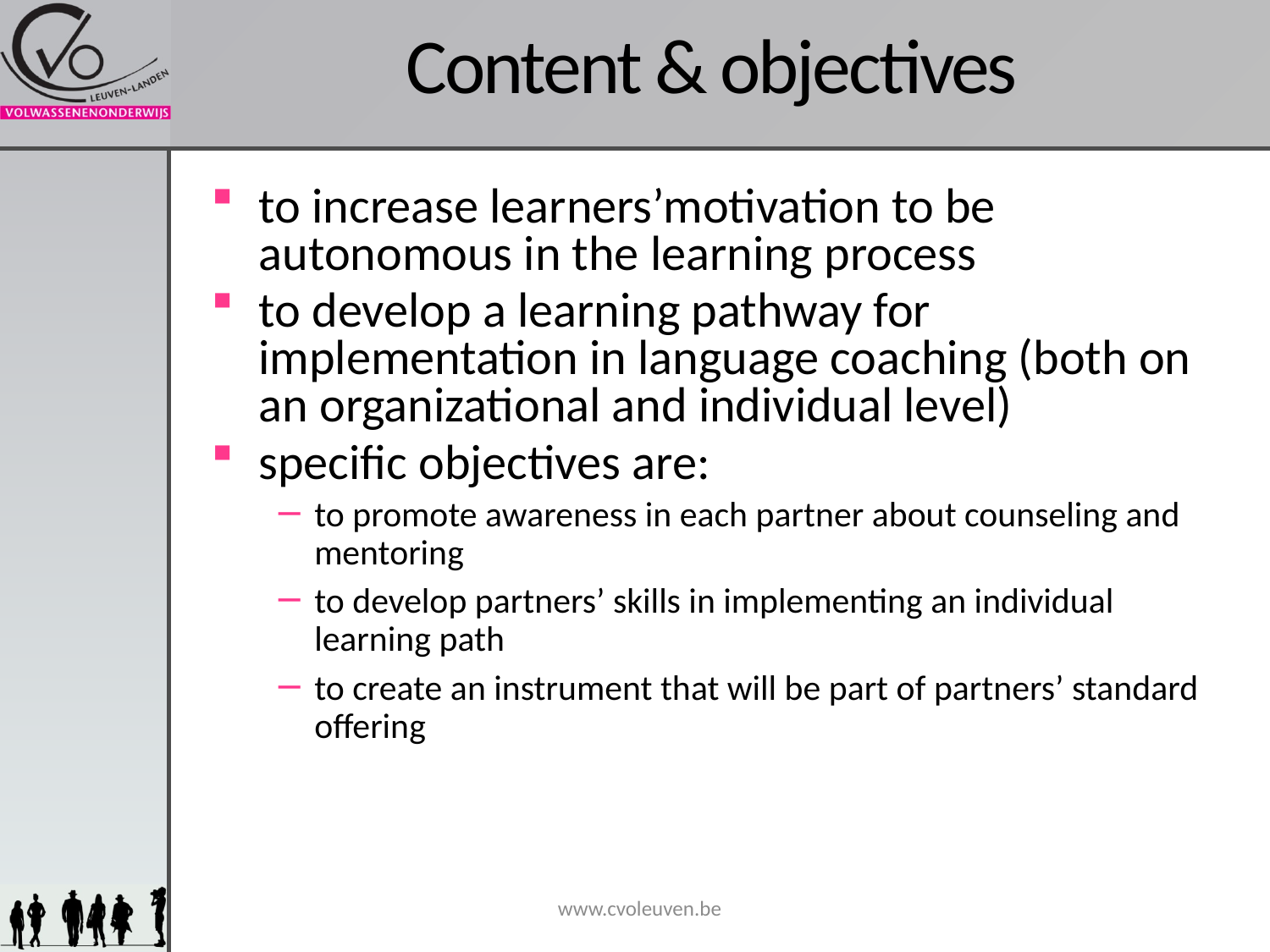

# Content & objectives
to increase learners’motivation to be autonomous in the learning process
to develop a learning pathway for implementation in language coaching (both on an organizational and individual level)
specific objectives are:
to promote awareness in each partner about counseling and mentoring
to develop partners’ skills in implementing an individual learning path
to create an instrument that will be part of partners’ standard offering

www.cvoleuven.be